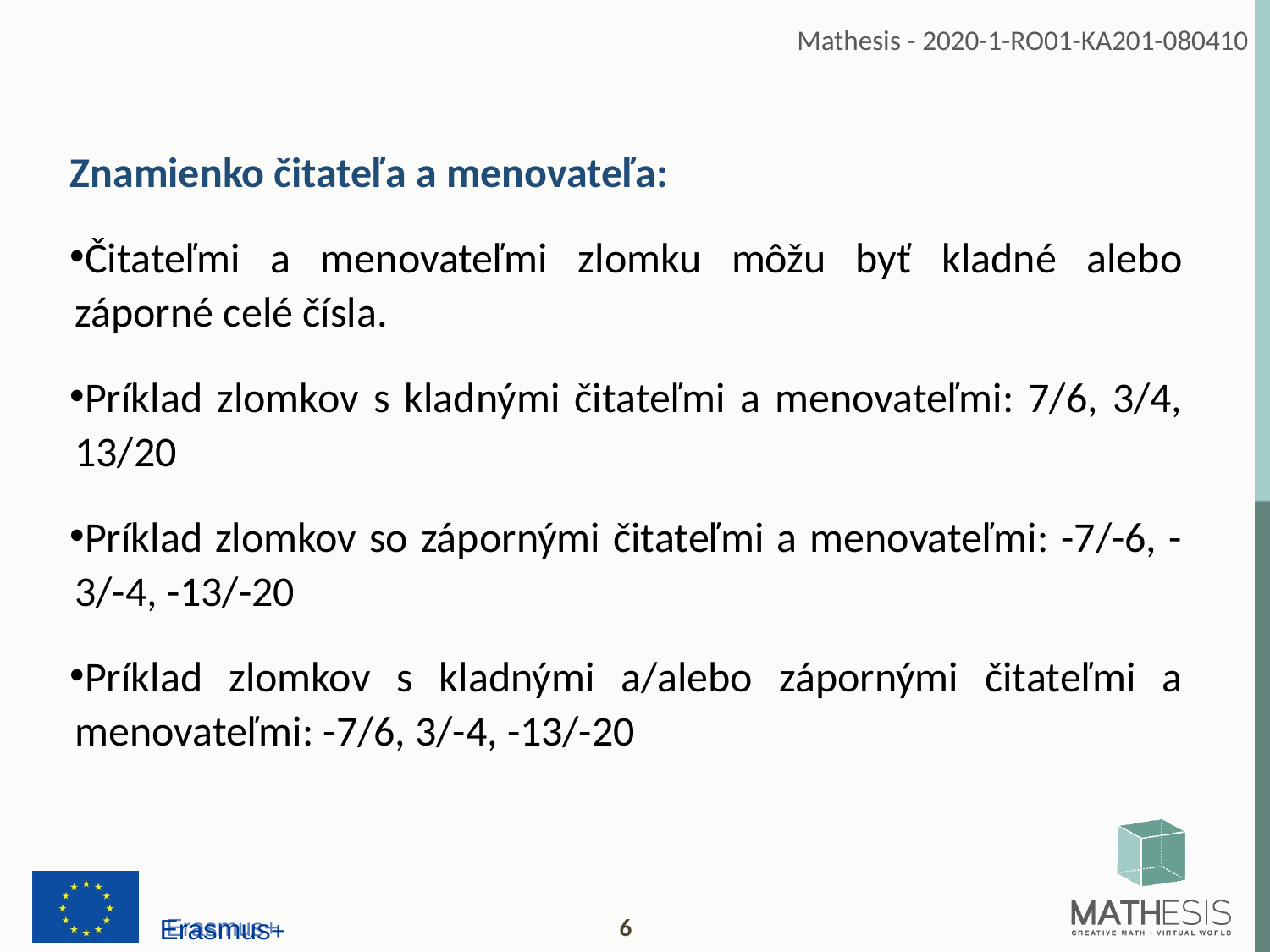

Znamienko čitateľa a menovateľa:
Čitateľmi a menovateľmi zlomku môžu byť kladné alebo záporné celé čísla.
Príklad zlomkov s kladnými čitateľmi a menovateľmi: 7/6, 3/4, 13/20
Príklad zlomkov so zápornými čitateľmi a menovateľmi: -7/-6, -3/-4, -13/-20
Príklad zlomkov s kladnými a/alebo zápornými čitateľmi a menovateľmi: -7/6, 3/-4, -13/-20